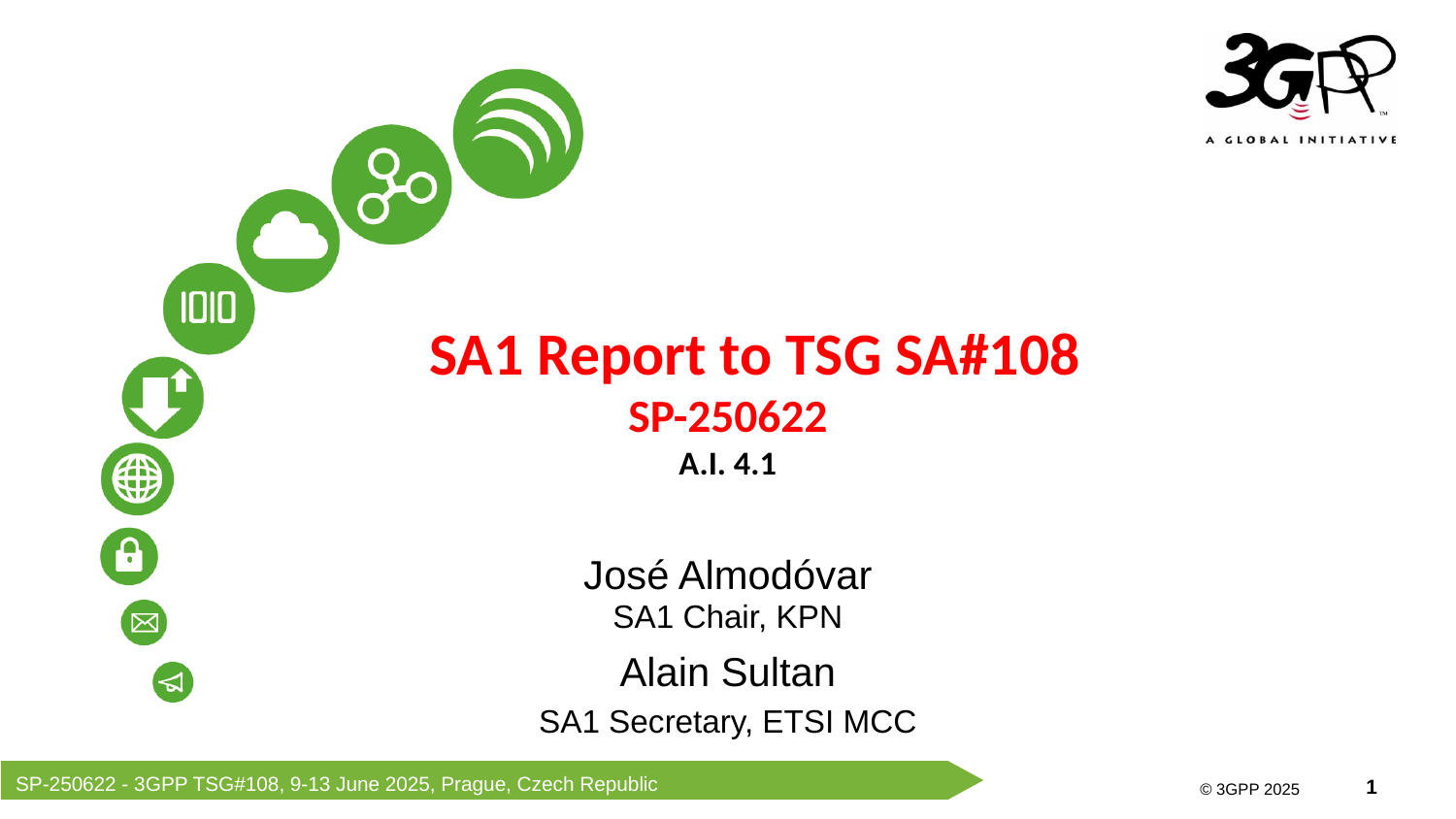

SA1 Report to TSG SA#108
SP-250622
A.I. 4.1
José Almodóvar
SA1 Chair, KPN
Alain Sultan
SA1 Secretary, ETSI MCC

SP-250622 - 3GPP TSG#108, 9-13 June 2025, Prague, Czech Republic

© 3GPP 2025